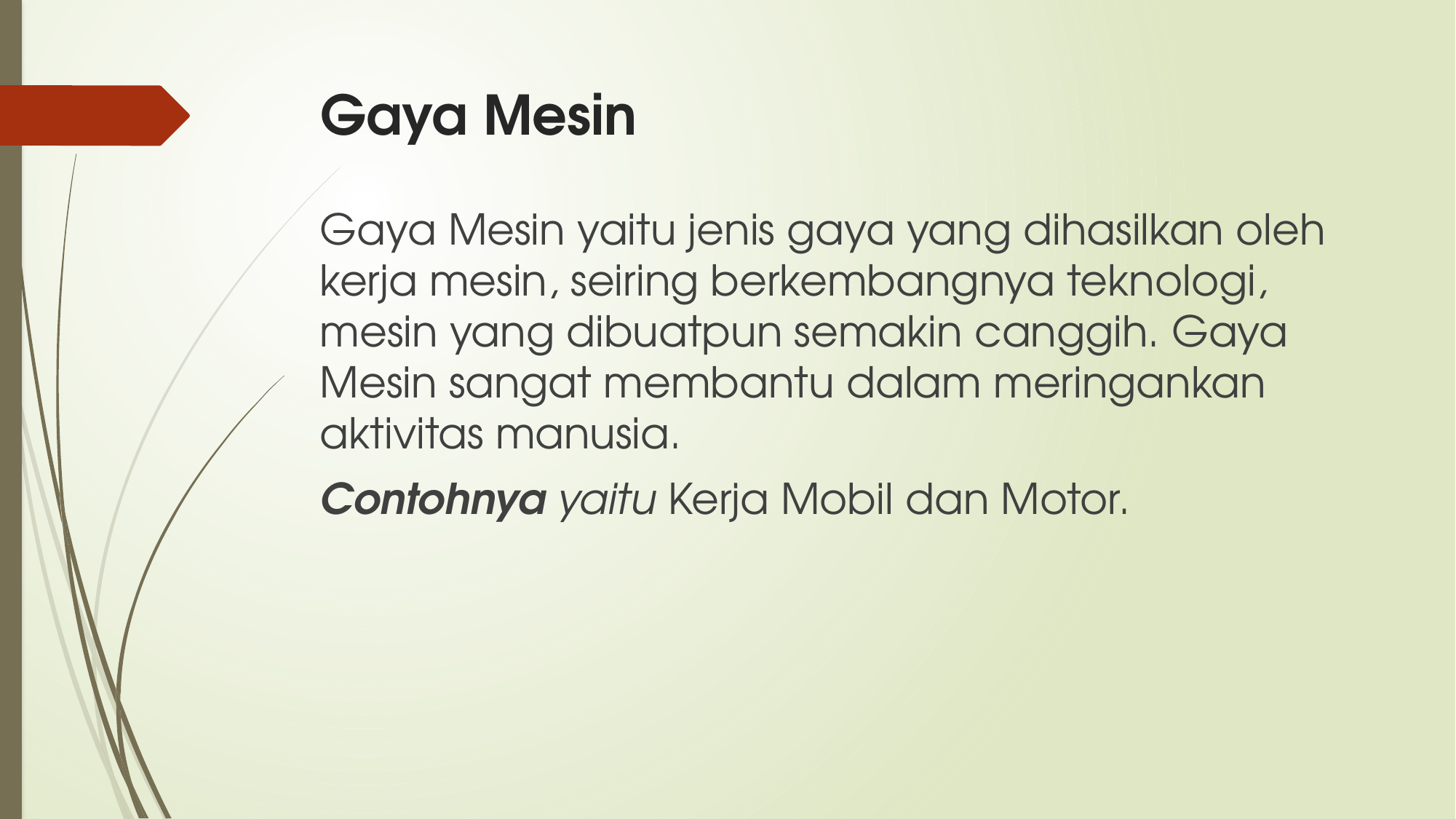

# Gaya Mesin
Gaya Mesin yaitu jenis gaya yang dihasilkan oleh kerja mesin, seiring berkembangnya teknologi, mesin yang dibuatpun semakin canggih. Gaya Mesin sangat membantu dalam meringankan aktivitas manusia.
Contohnya yaitu Kerja Mobil dan Motor.